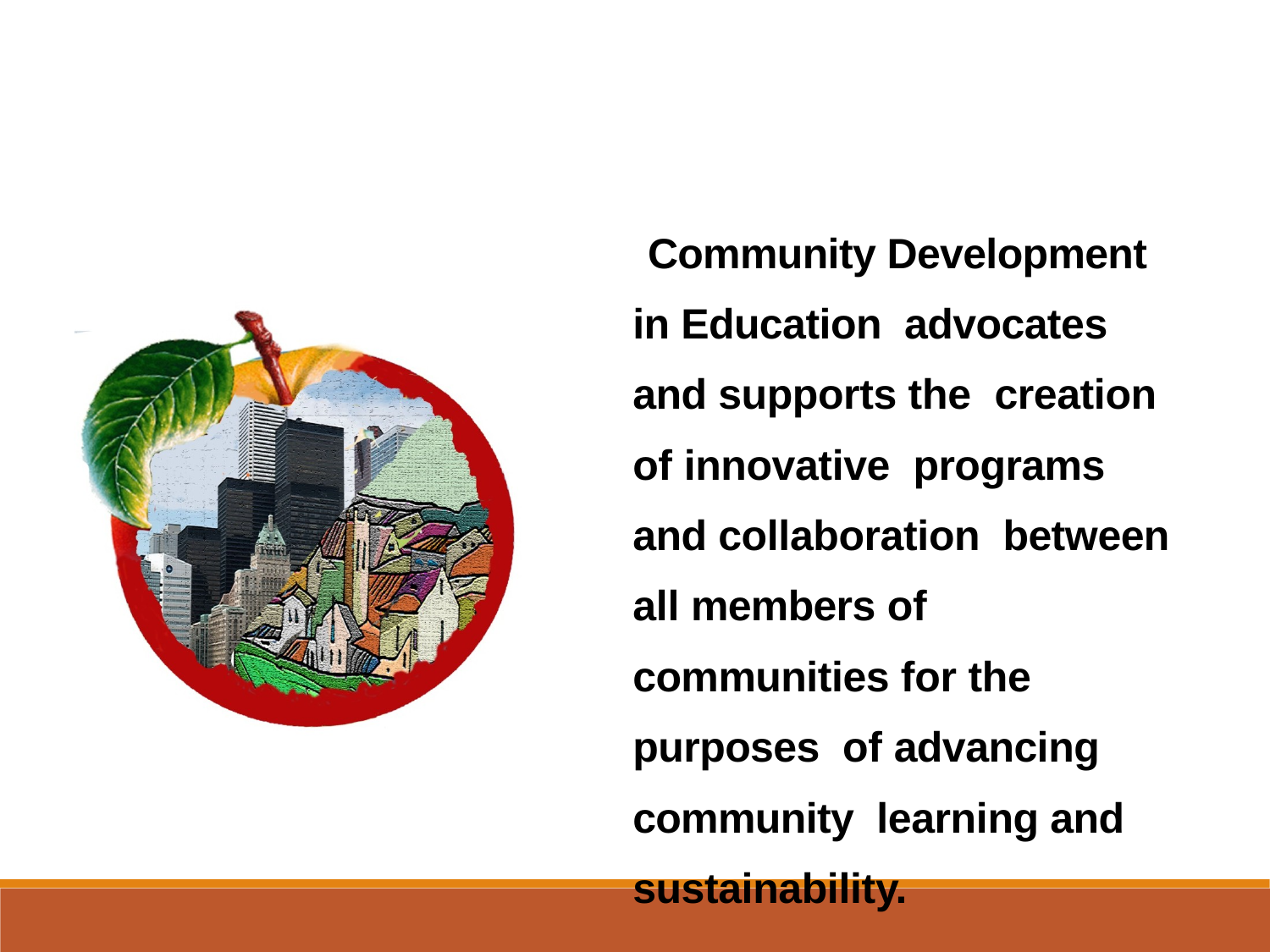

Community Development in Education  advocates and supports the  creation of innovative  programs and collaboration  between all members of  communities for the purposes  of advancing community  learning and sustainability.